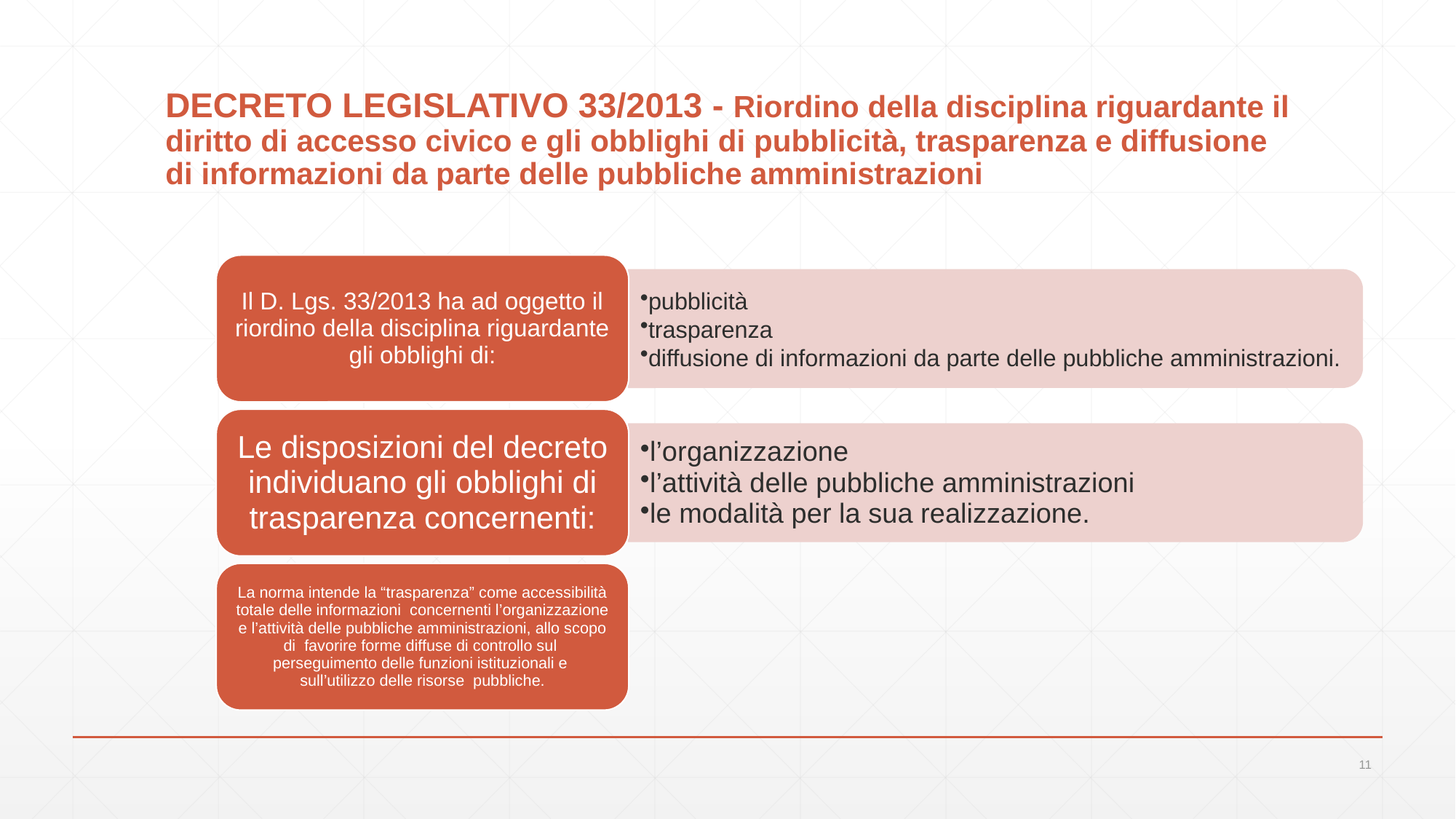

# DECRETO LEGISLATIVO 33/2013 - Riordino della disciplina riguardante il diritto di accesso civico e gli obblighi di pubblicità, trasparenza e diffusione di informazioni da parte delle pubbliche amministrazioni
Il D. Lgs. 33/2013 ha ad oggetto il riordino della disciplina riguardante gli obblighi di:
pubblicità
trasparenza
diffusione di informazioni da parte delle pubbliche amministrazioni.
Le disposizioni del decreto individuano gli obblighi di trasparenza concernenti:
l’attività delle pubbliche amministrazioni
le modalità per la sua realizzazione.
La norma intende la “trasparenza” come accessibilità totale delle informazioni  concernenti l’organizzazione e l’attività delle pubbliche amministrazioni, allo scopo di  favorire forme diffuse di controllo sul  perseguimento delle funzioni istituzionali e  sull’utilizzo delle risorse  pubbliche.
l’organizzazione
11